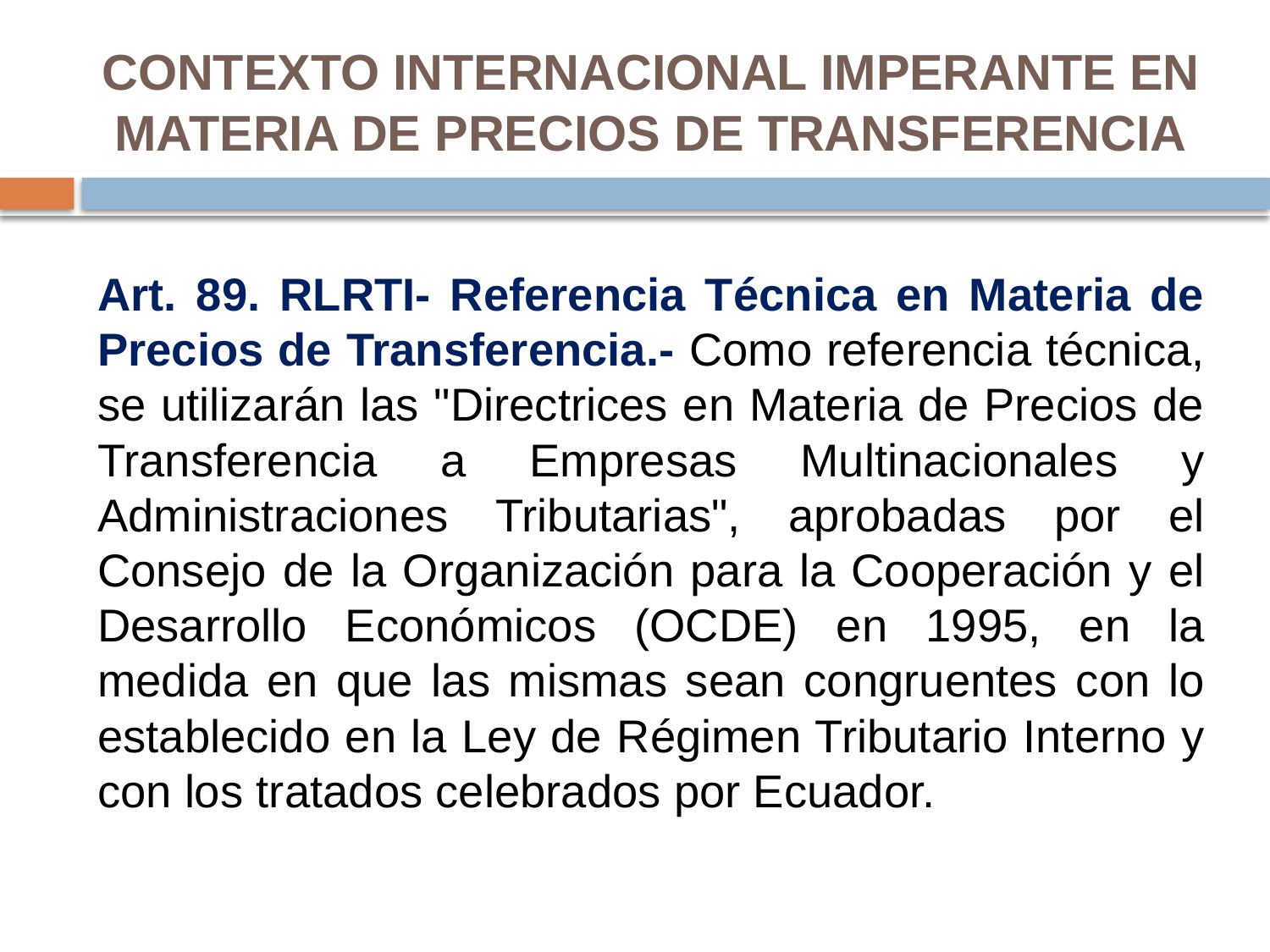

# CONTEXTO INTERNACIONAL IMPERANTE EN MATERIA DE PRECIOS DE TRANSFERENCIA
Art. 89. RLRTI- Referencia Técnica en Materia de Precios de Transferencia.- Como referencia técnica, se utilizarán las "Directrices en Materia de Precios de Transferencia a Empresas Multinacionales y Administraciones Tributarias", aprobadas por el Consejo de la Organización para la Cooperación y el Desarrollo Económicos (OCDE) en 1995, en la medida en que las mismas sean congruentes con lo establecido en la Ley de Régimen Tributario Interno y con los tratados celebrados por Ecuador.